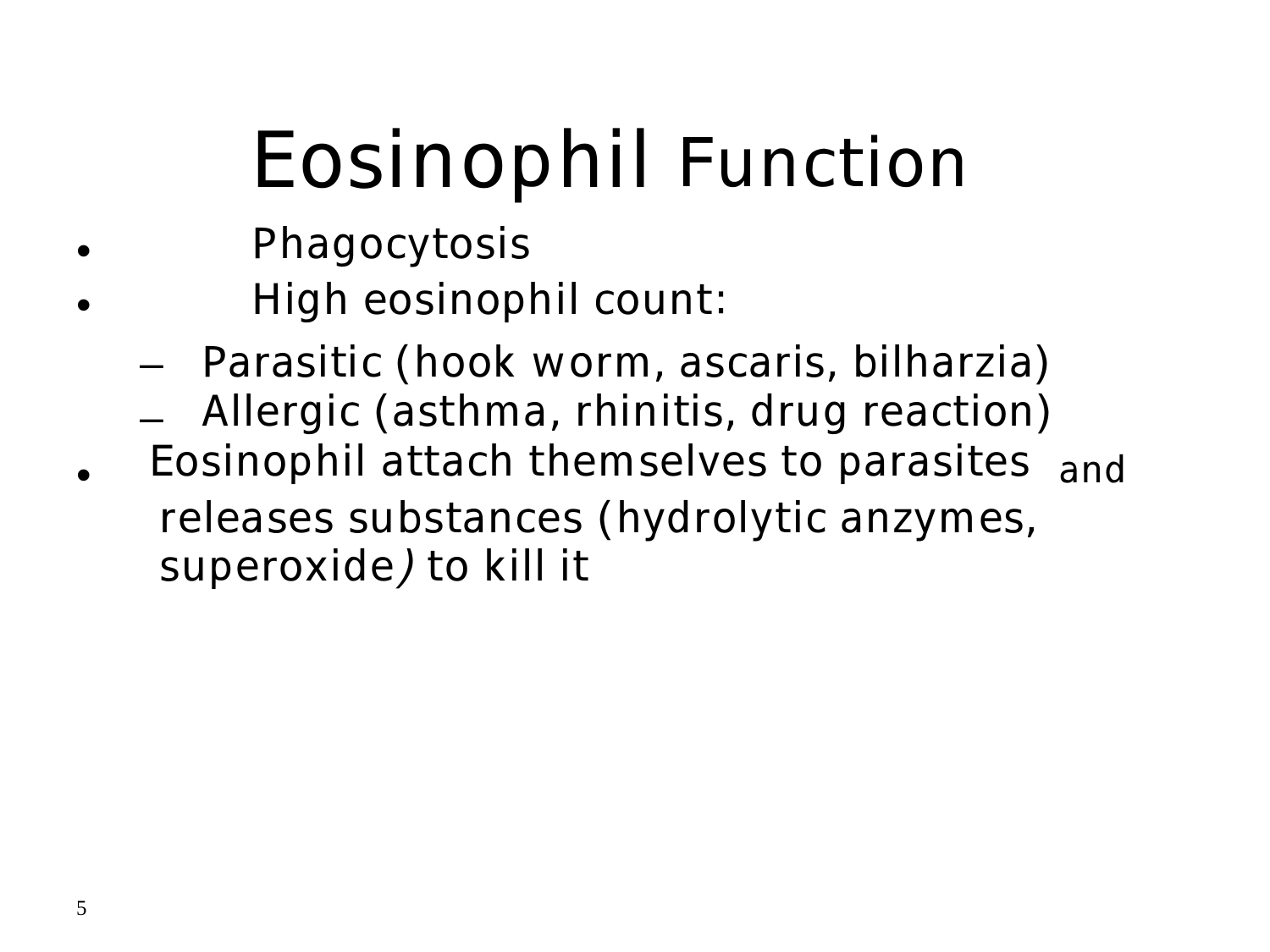

# Eosinophil Function
Phagocytosis
High eosinophil count:
Parasitic (hook worm, ascaris, bilharzia) Allergic (asthma, rhinitis, drug reaction)
•
•
–
–
Eosinophil attach themselves to parasites	and
releases substances (hydrolytic anzymes,
superoxide) to kill it
•
5